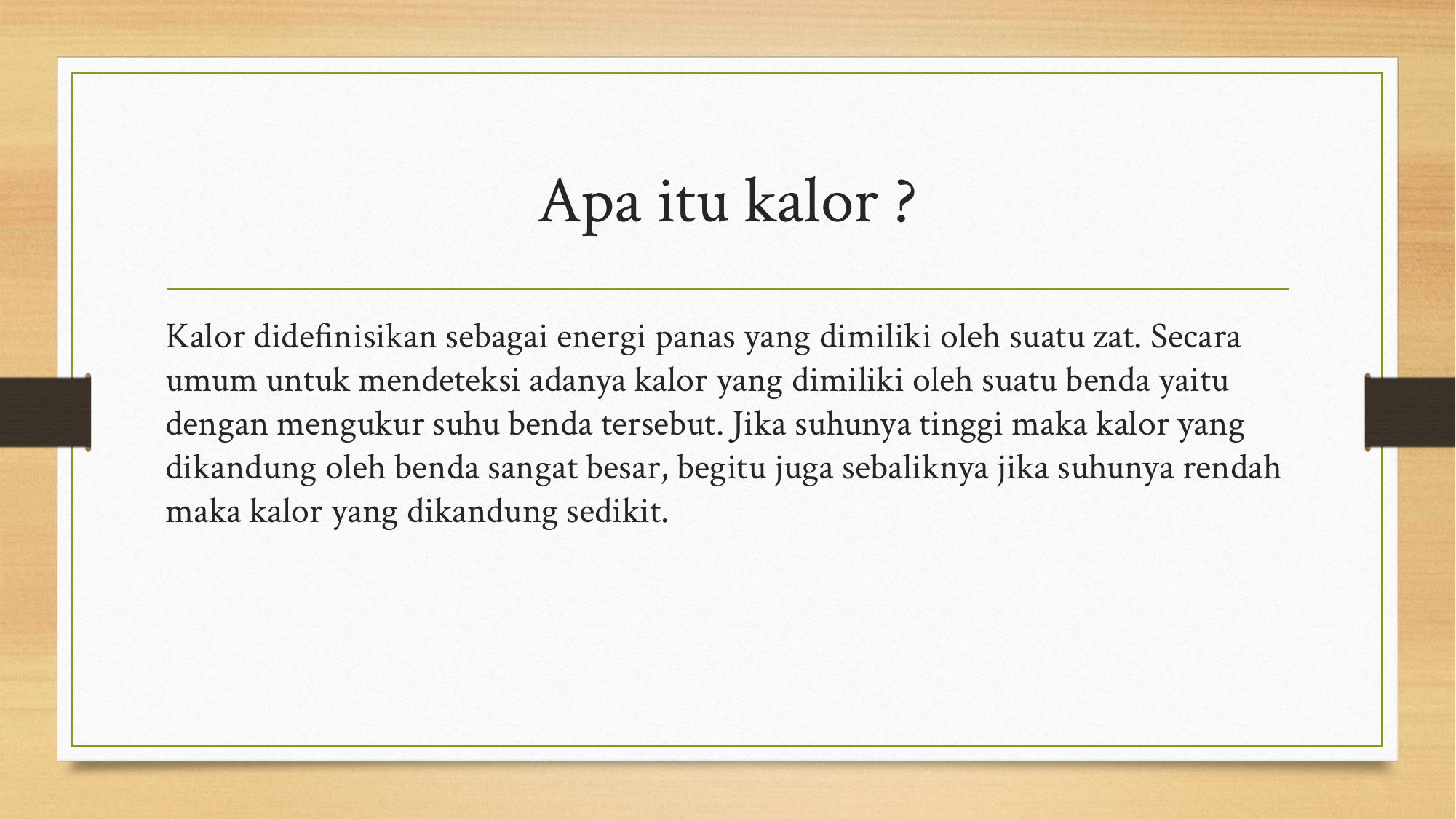

# Apa itu kalor ?
Kalor didefinisikan sebagai energi panas yang dimiliki oleh suatu zat. Secara umum untuk mendeteksi adanya kalor yang dimiliki oleh suatu benda yaitu dengan mengukur suhu benda tersebut. Jika suhunya tinggi maka kalor yang dikandung oleh benda sangat besar, begitu juga sebaliknya jika suhunya rendah maka kalor yang dikandung sedikit.